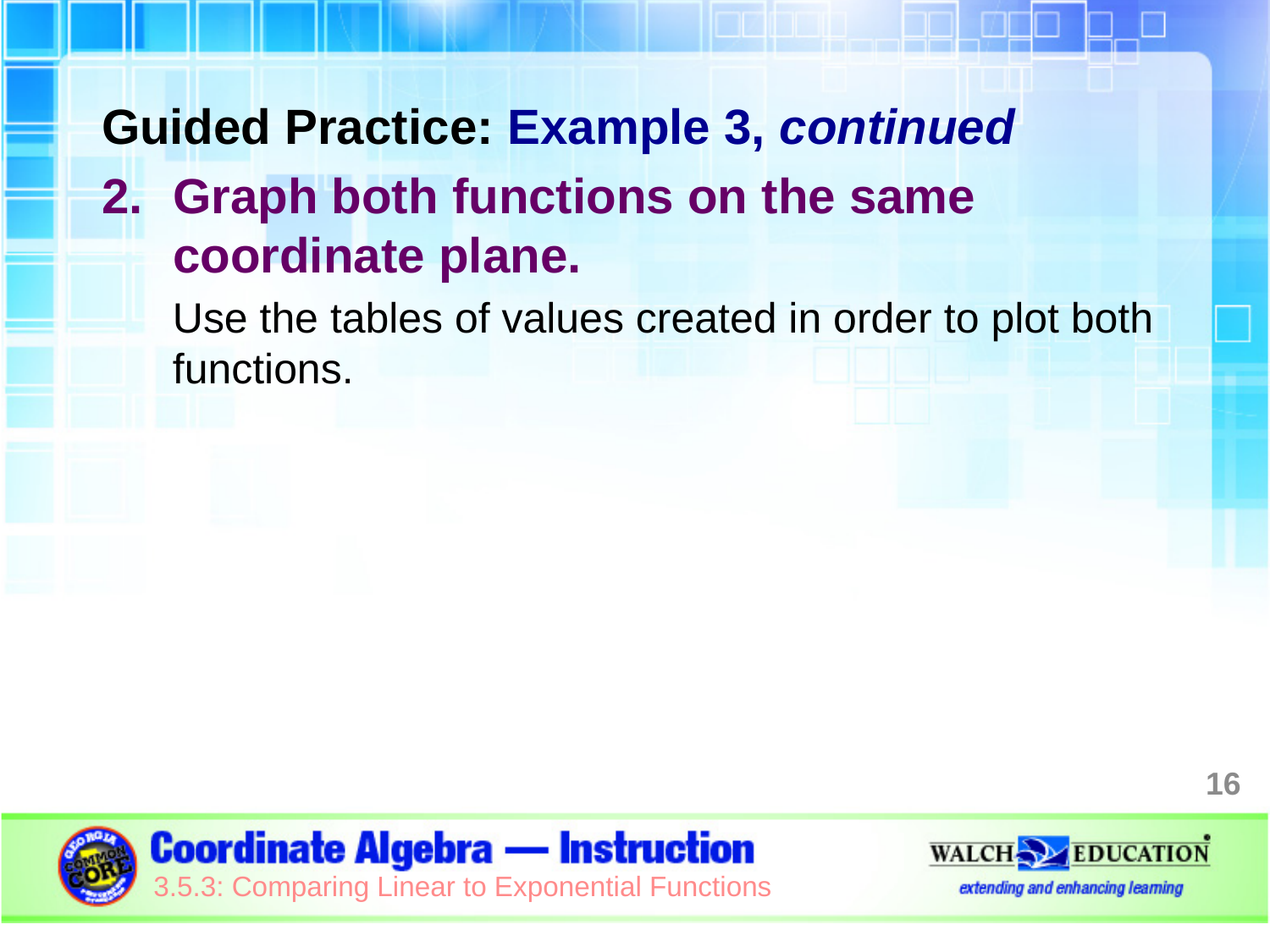

Guided Practice: Example 3, continued
Graph both functions on the same coordinate plane.
Use the tables of values created in order to plot both functions.
16
3.5.3: Comparing Linear to Exponential Functions